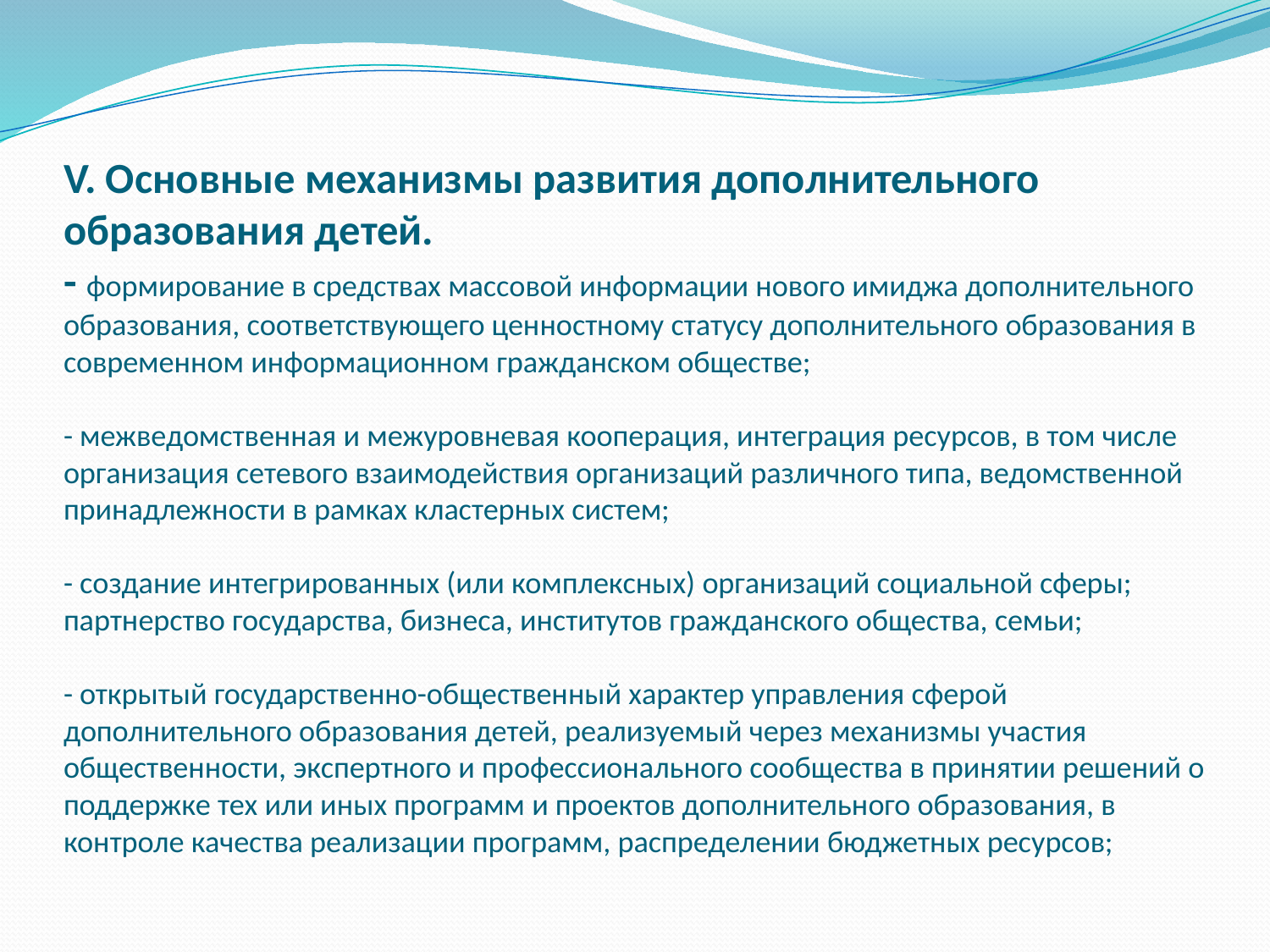

# V. Основные механизмы развития дополнительного образования детей. - формирование в средствах массовой информации нового имиджа дополнительного образования, соответствующего ценностному статусу дополнительного образования в современном информационном гражданском обществе; - межведомственная и межуровневая кооперация, интеграция ресурсов, в том числе организация сетевого взаимодействия организаций различного типа, ведомственной принадлежности в рамках кластерных систем; - создание интегрированных (или комплексных) организаций социальной сферы; партнерство государства, бизнеса, институтов гражданского общества, семьи; - открытый государственно-общественный характер управления сферой дополнительного образования детей, реализуемый через механизмы участия общественности, экспертного и профессионального сообщества в принятии решений о поддержке тех или иных программ и проектов дополнительного образования, в контроле качества реализации программ, распределении бюджетных ресурсов;